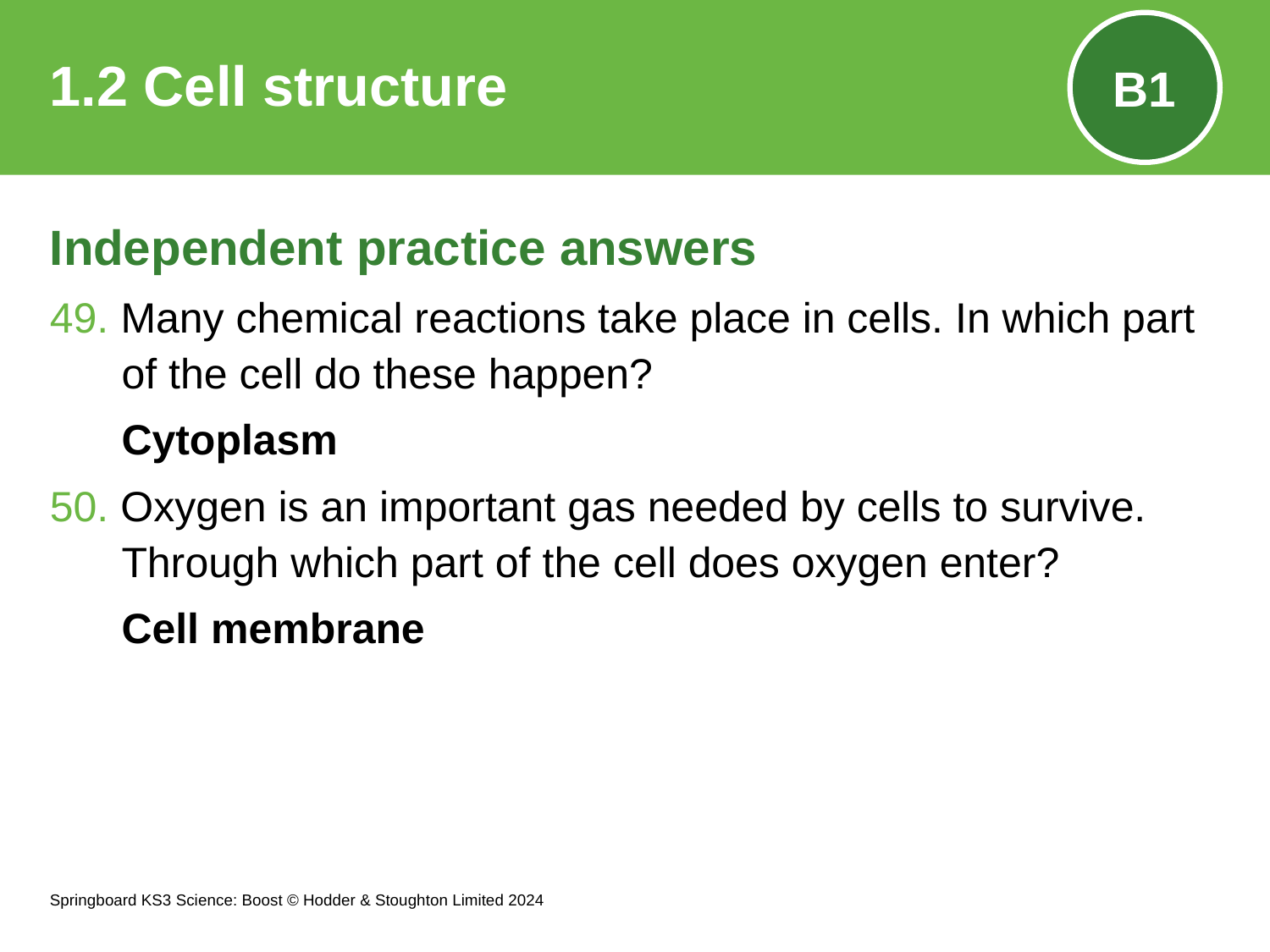

# 1.2 Cell structure
B1
Independent practice answers
49. Many chemical reactions take place in cells. In which part of the cell do these happen?
Cytoplasm
50. Oxygen is an important gas needed by cells to survive.  Through which part of the cell does oxygen enter?
Cell membrane
Springboard KS3 Science: Boost © Hodder & Stoughton Limited 2024